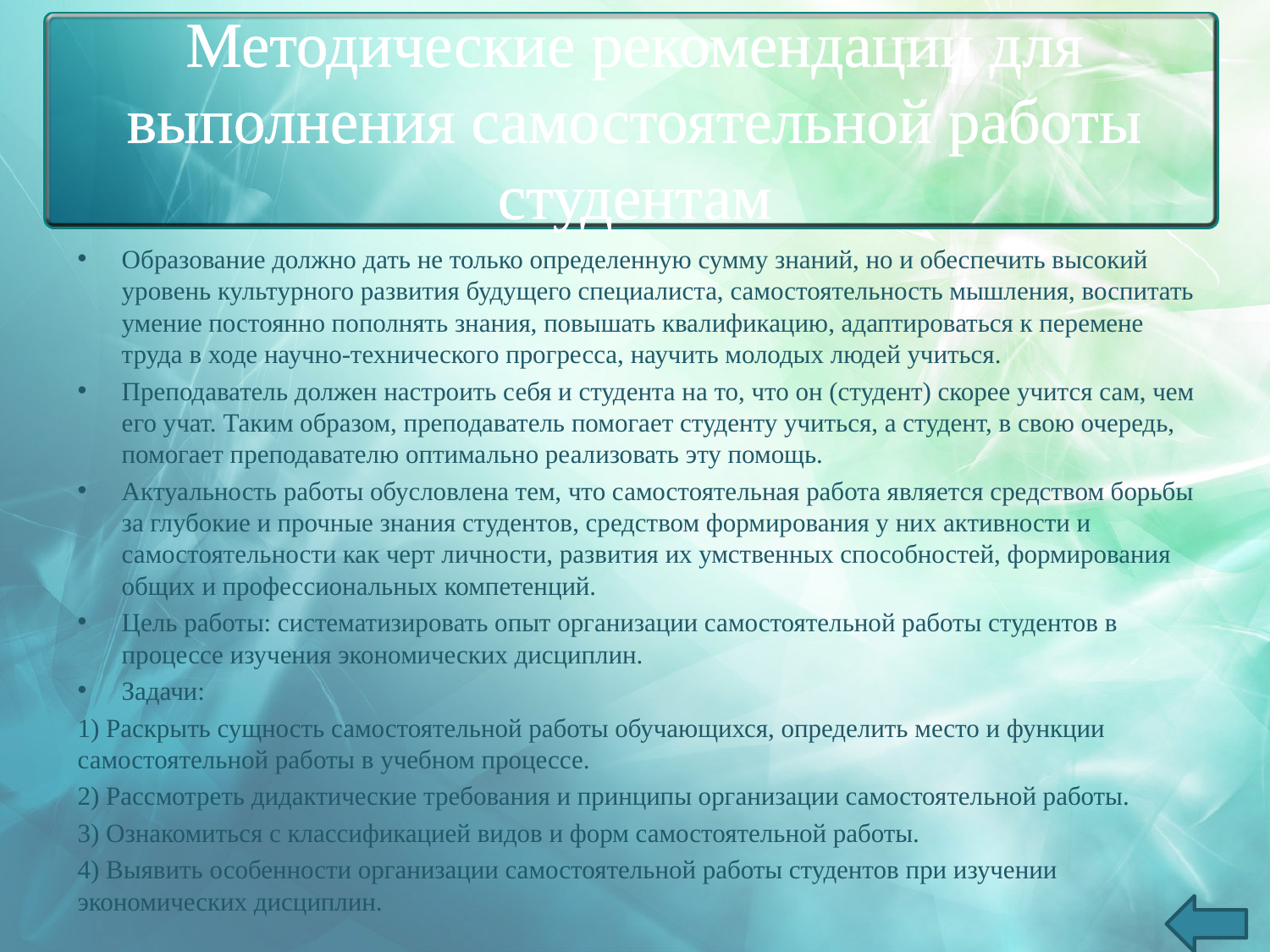

# Методические рекомендации для выполнения самостоятельной работы студентам
Образование должно дать не только определенную сумму знаний, но и обеспечить высокий уровень культурного развития будущего специалиста, самостоятельность мышления, воспитать умение постоянно пополнять знания, повышать квалификацию, адаптироваться к перемене труда в ходе научно-технического прогрес­са, научить молодых людей учиться.
Преподаватель должен настроить себя и студента на то, что он (студент) скорее учится сам, чем его учат. Таким образом, преподаватель помогает студенту учиться, а студент, в свою очередь, помогает преподавателю опти­мально реализовать эту помощь.
Актуальность работы обусловлена тем, что самостоятельная работа является средством борьбы за глубокие и прочные знания студентов, средством формирования у них активности и самостоятельности как черт личности, развития их умственных способностей, формирования общих и профессиональных компетенций.
Цель работы: систематизировать опыт организации самостоятельной работы студентов в процессе изучения экономических дисциплин.
Задачи:
1) Раскрыть сущность самостоятельной работы обучающихся, определить место и функции самостоятельной работы в учебном процессе.
2) Рассмотреть дидактические требования и принципы организации самостоятельной работы.
3) Ознакомиться с классификацией видов и форм самостоятельной работы.
4) Выявить особенности организации самостоятельной работы студентов при изучении экономических дисциплин.